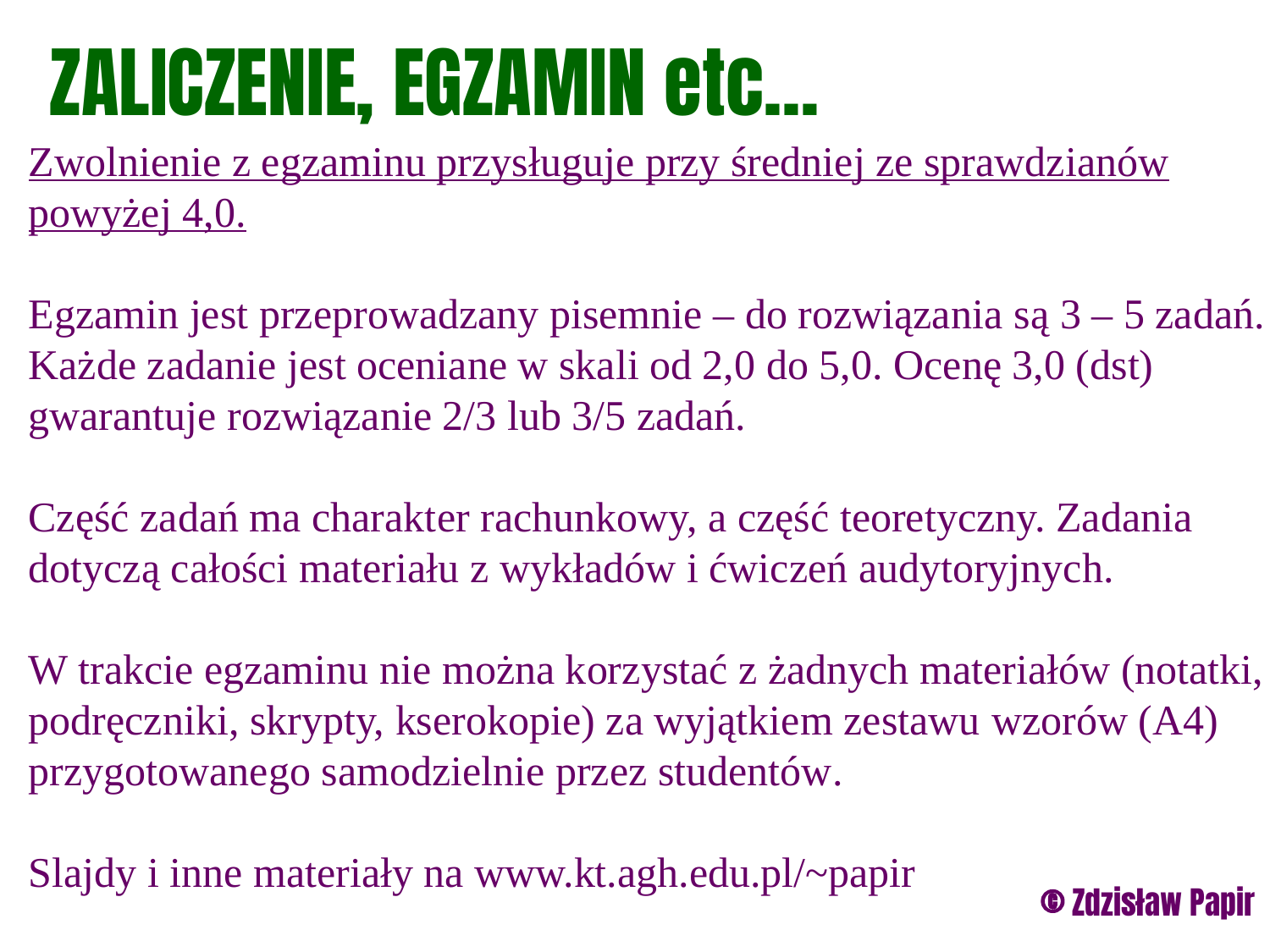

ZALICZENIE, EGZAMIN etc…
Zwolnienie z egzaminu przysługuje przy średniej ze sprawdzianów powyżej 4,0.

Egzamin jest przeprowadzany pisemnie – do rozwiązania są 3 – 5 zadań. Każde zadanie jest oceniane w skali od 2,0 do 5,0. Ocenę 3,0 (dst) gwarantuje rozwiązanie 2/3 lub 3/5 zadań.

Część zadań ma charakter rachunkowy, a część teoretyczny. Zadania dotyczą całości materiału z wykładów i ćwiczeń audytoryjnych.

W trakcie egzaminu nie można korzystać z żadnych materiałów (notatki, podręczniki, skrypty, kserokopie) za wyjątkiem zestawu wzorów (A4) przygotowanego samodzielnie przez studentów.

Slajdy i inne materiały na www.kt.agh.edu.pl/~papir
© Zdzisław Papir